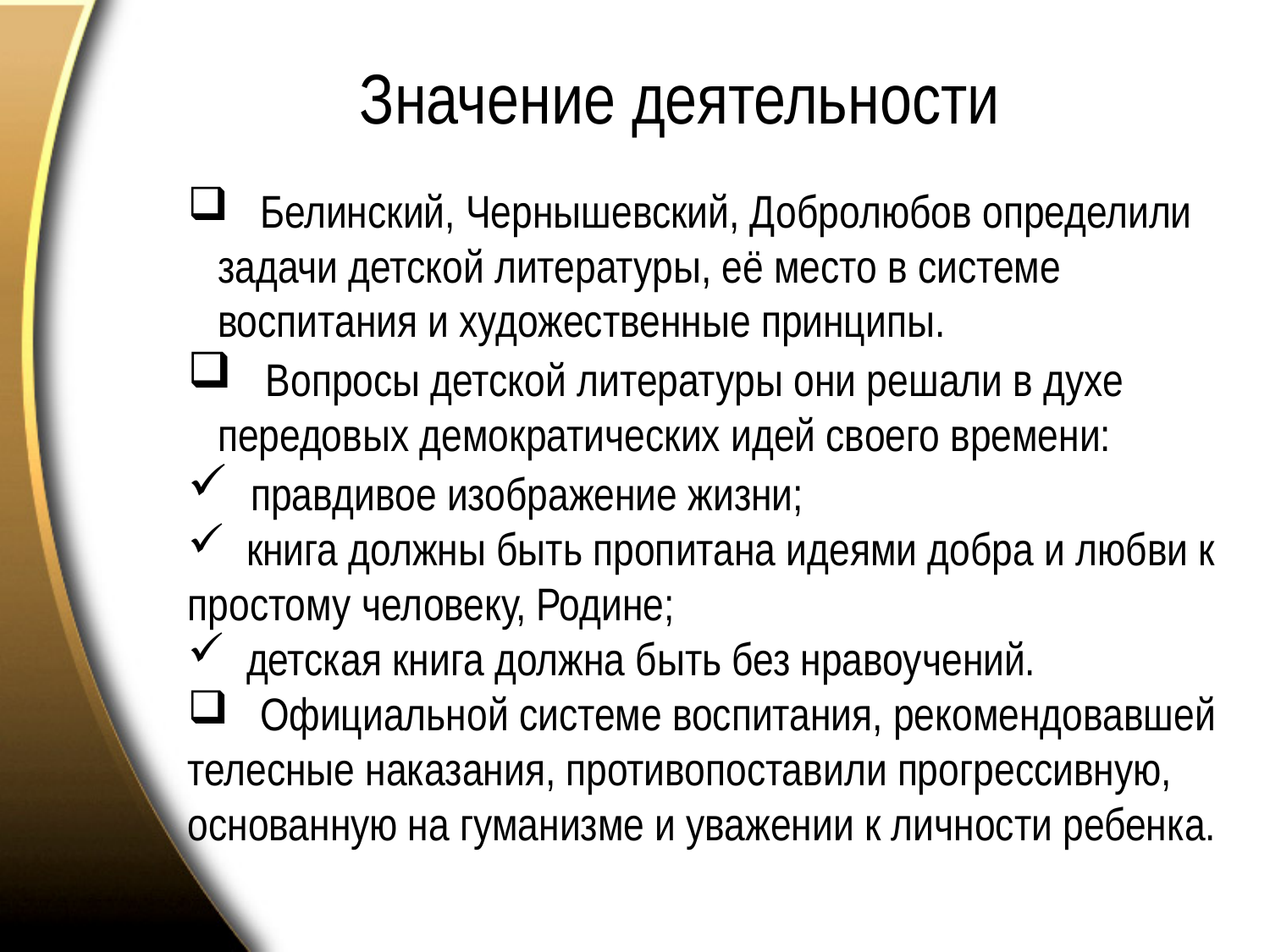

# Значение деятельности
   Белинский, Чернышевский, Добролюбов определили задачи детской литературы, её место в системе воспитания и художественные принципы.
   Вопросы детской литературы они решали в духе передовых демократических идей своего времени:
  правдивое изображение жизни;
  книга должны быть пропитана идеями добра и любви к простому человеку, Родине;
  детская книга должна быть без нравоучений.
   Официальной системе воспитания, рекомендовавшей телесные наказания, противопоставили прогрессивную, основанную на гуманизме и уважении к личности ребенка.